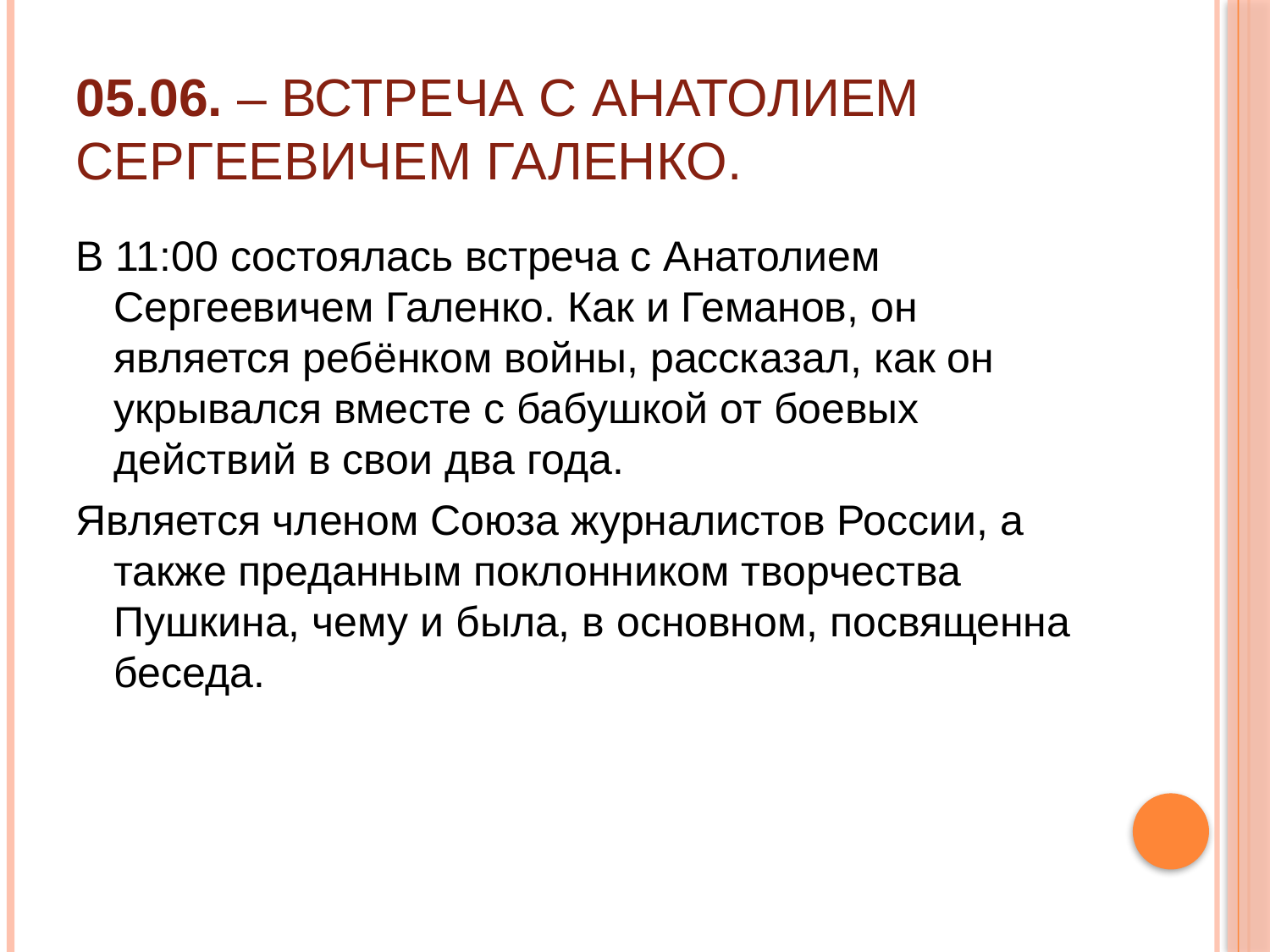

# 05.06. – встреча с Анатолием Сергеевичем Галенко.
В 11:00 состоялась встреча с Анатолием Сергеевичем Галенко. Как и Геманов, он является ребёнком войны, рассказал, как он укрывался вместе с бабушкой от боевых действий в свои два года.
Является членом Союза журналистов России, а также преданным поклонником творчества Пушкина, чему и была, в основном, посвященна беседа.